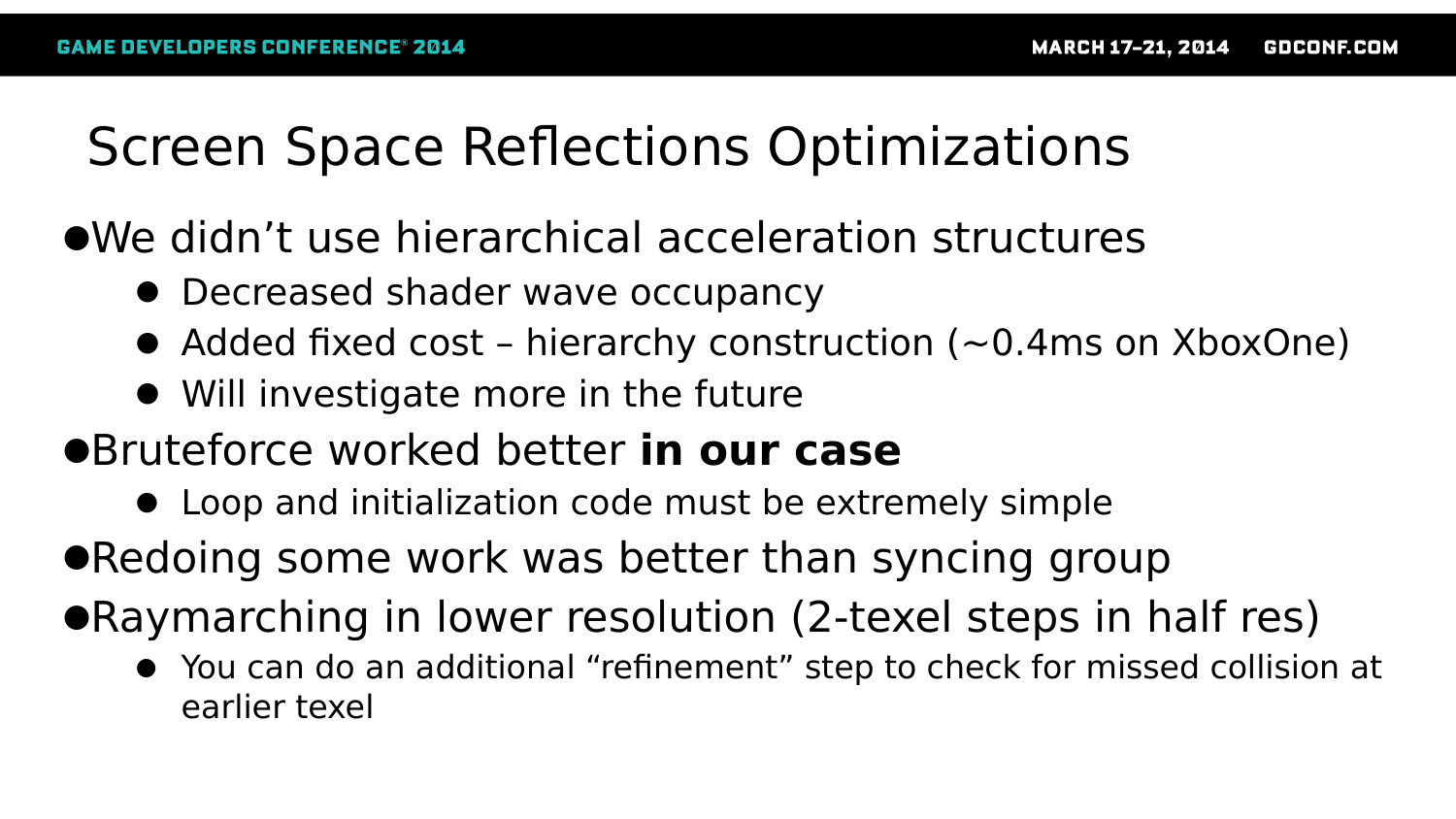

# Screen Space Reflections Optimizations
We didn’t use hierarchical acceleration structures
Decreased shader wave occupancy
Added fixed cost – hierarchy construction (~0.4ms on XboxOne)
Will investigate more in the future
Bruteforce worked better in our case
Loop and initialization code must be extremely simple
Redoing some work was better than syncing group
Raymarching in lower resolution (2-texel steps in half res)
You can do an additional “refinement” step to check for missed collision at earlier texel